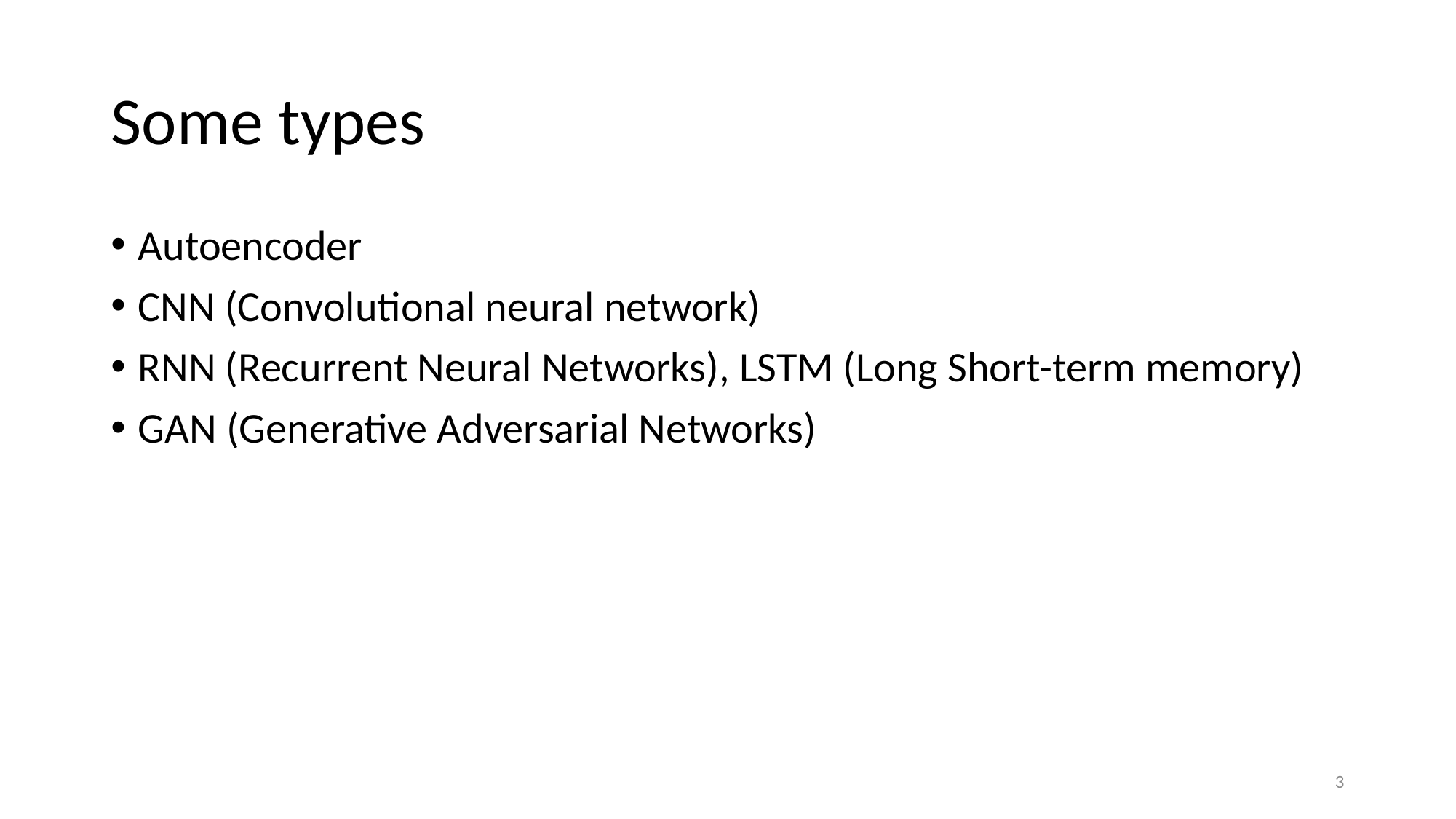

# Some types
Autoencoder
CNN (Convolutional neural network)
RNN (Recurrent Neural Networks), LSTM (Long Short-term memory)
GAN (Generative Adversarial Networks)

3